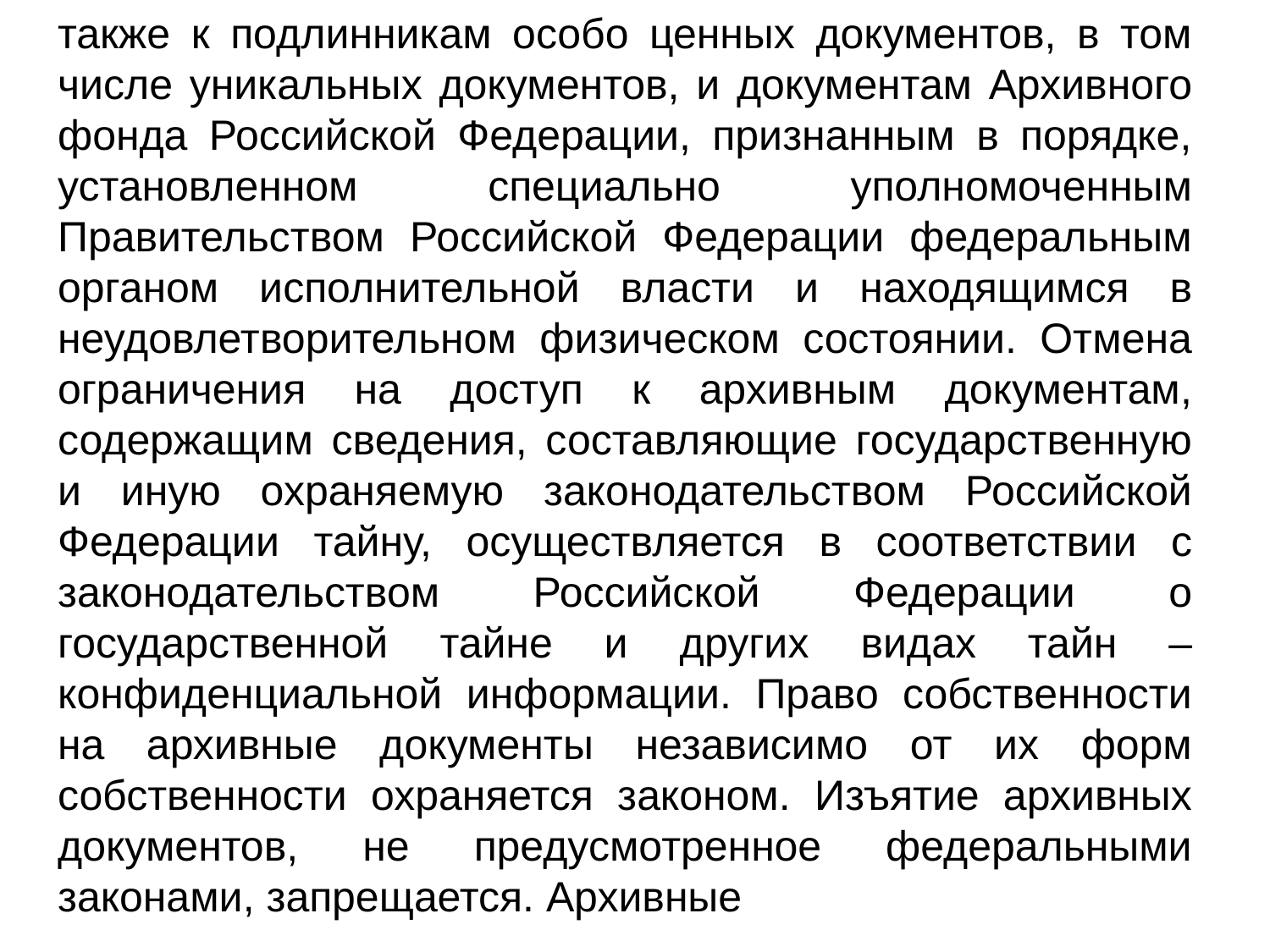

также к подлинникам особо ценных документов, в том числе уникальных документов, и документам Архивного фонда Российской Федерации, признанным в порядке, установленном специально уполномоченным Правительством Российской Федерации федеральным органом исполнительной власти и находящимся в неудовлетворительном физическом состоянии. Отмена ограничения на доступ к архивным документам, содержащим сведения, составляющие государственную и иную охраняемую законодательством Российской Федерации тайну, осуществляется в соответствии с законодательством Российской Федерации о государственной тайне и других видах тайн – конфиденциальной информации. Право собственности на архивные документы независимо от их форм собственности охраняется законом. Изъятие архивных документов, не предусмотренное федеральными законами, запрещается. Архивные